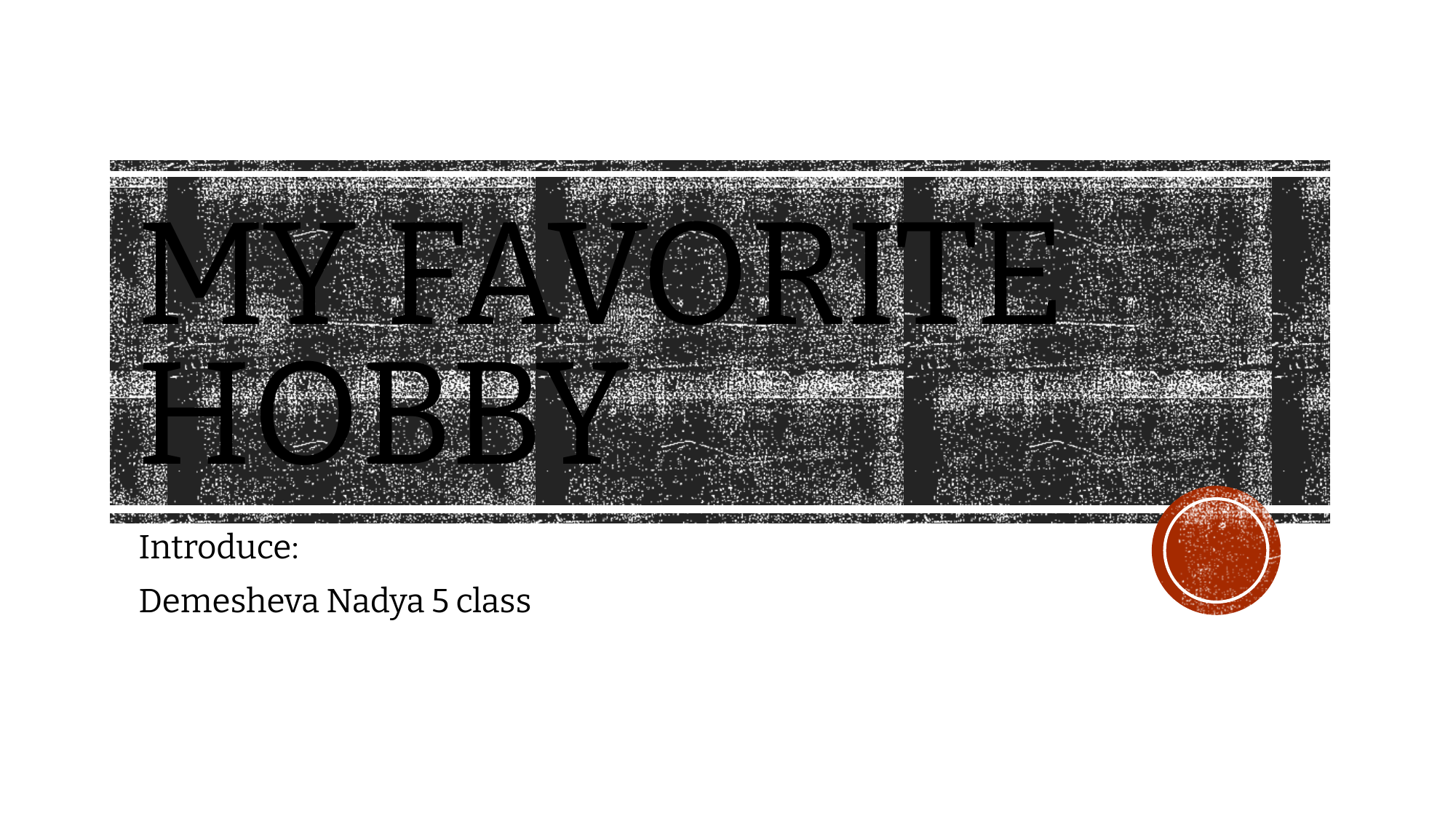

# My favorite hobby
Introduce:
Demesheva Nadya 5 class